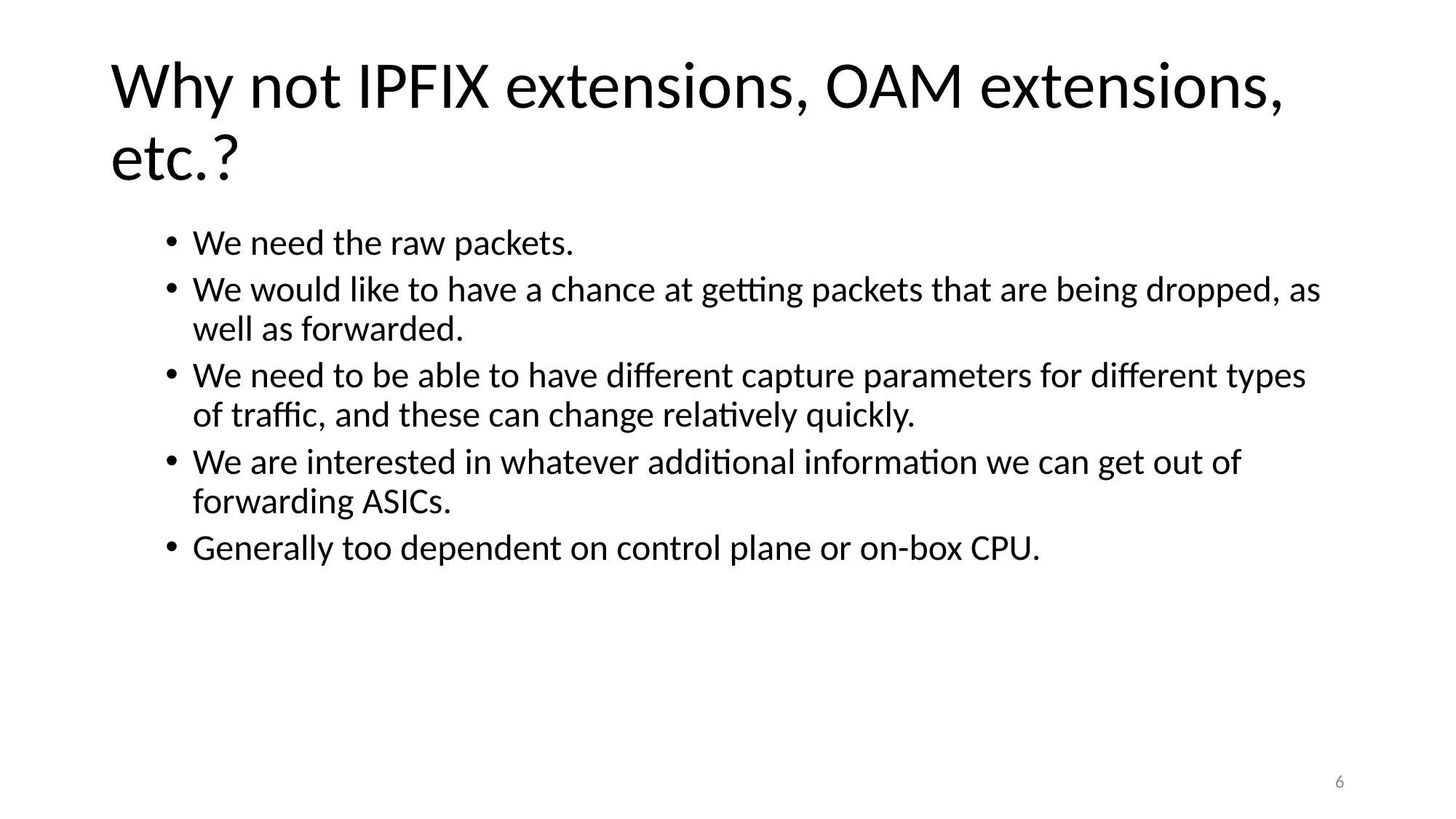

# Why not IPFIX extensions, OAM extensions, etc.?
We need the raw packets.
We would like to have a chance at getting packets that are being dropped, as well as forwarded.
We need to be able to have different capture parameters for different types of traffic, and these can change relatively quickly.
We are interested in whatever additional information we can get out of forwarding ASICs.
Generally too dependent on control plane or on-box CPU.

6